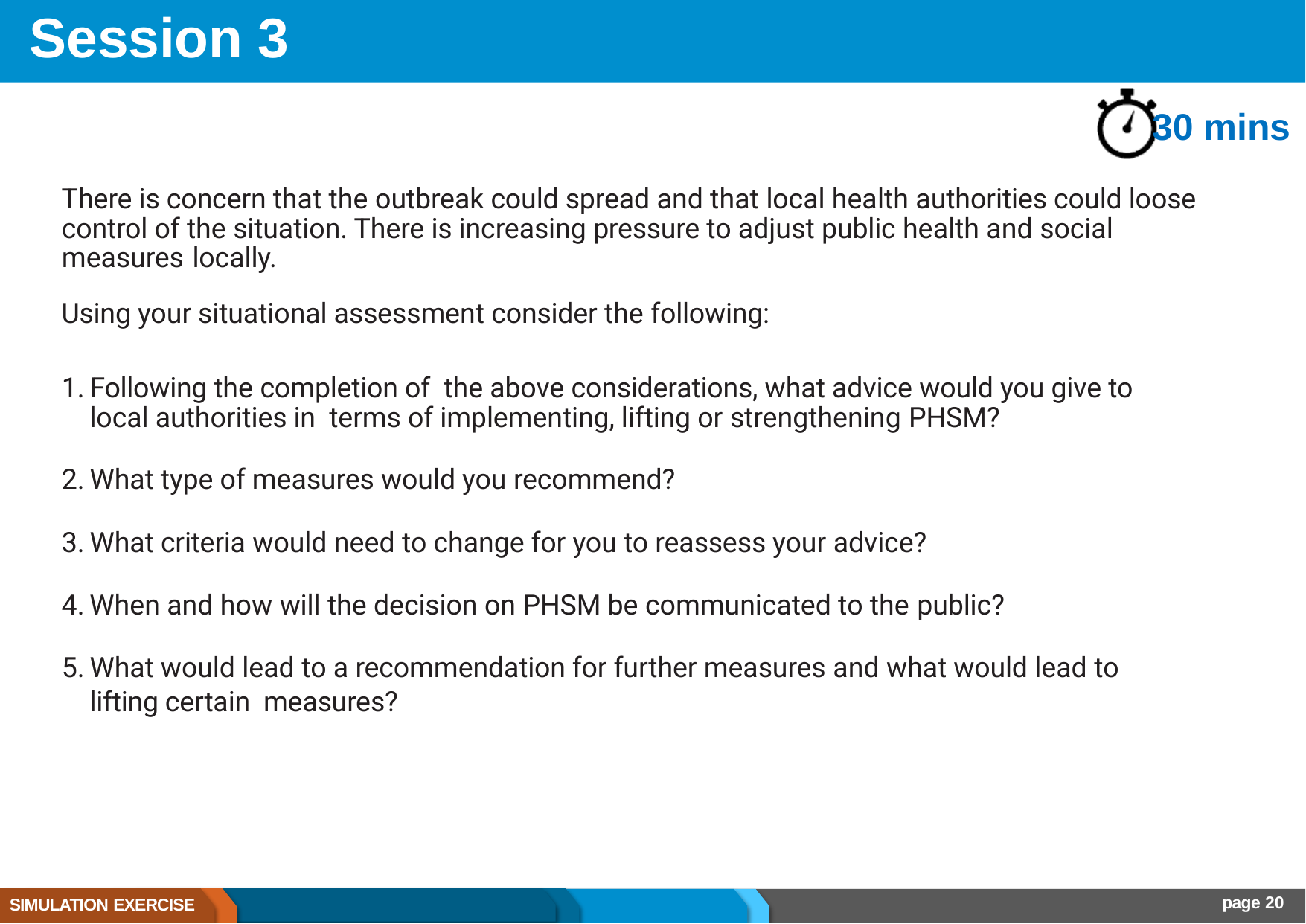

# Session 3

30 mins

There is concern that the outbreak could spread and that local health authorities could loose  control of the situation. There is increasing pressure to adjust public health and social measures locally.
Using your situational assessment consider the following:

Following the completion of  the above considerations, what advice would you give to local authorities in  terms of implementing, lifting or strengthening PHSM?
What type of measures would you recommend?

What criteria would need to change for you to reassess your advice?
When and how will the decision on PHSM be communicated to the public?
What would lead to a recommendation for further measures and what would lead to lifting certain  measures?
page 20
SIMULATION EXERCISE